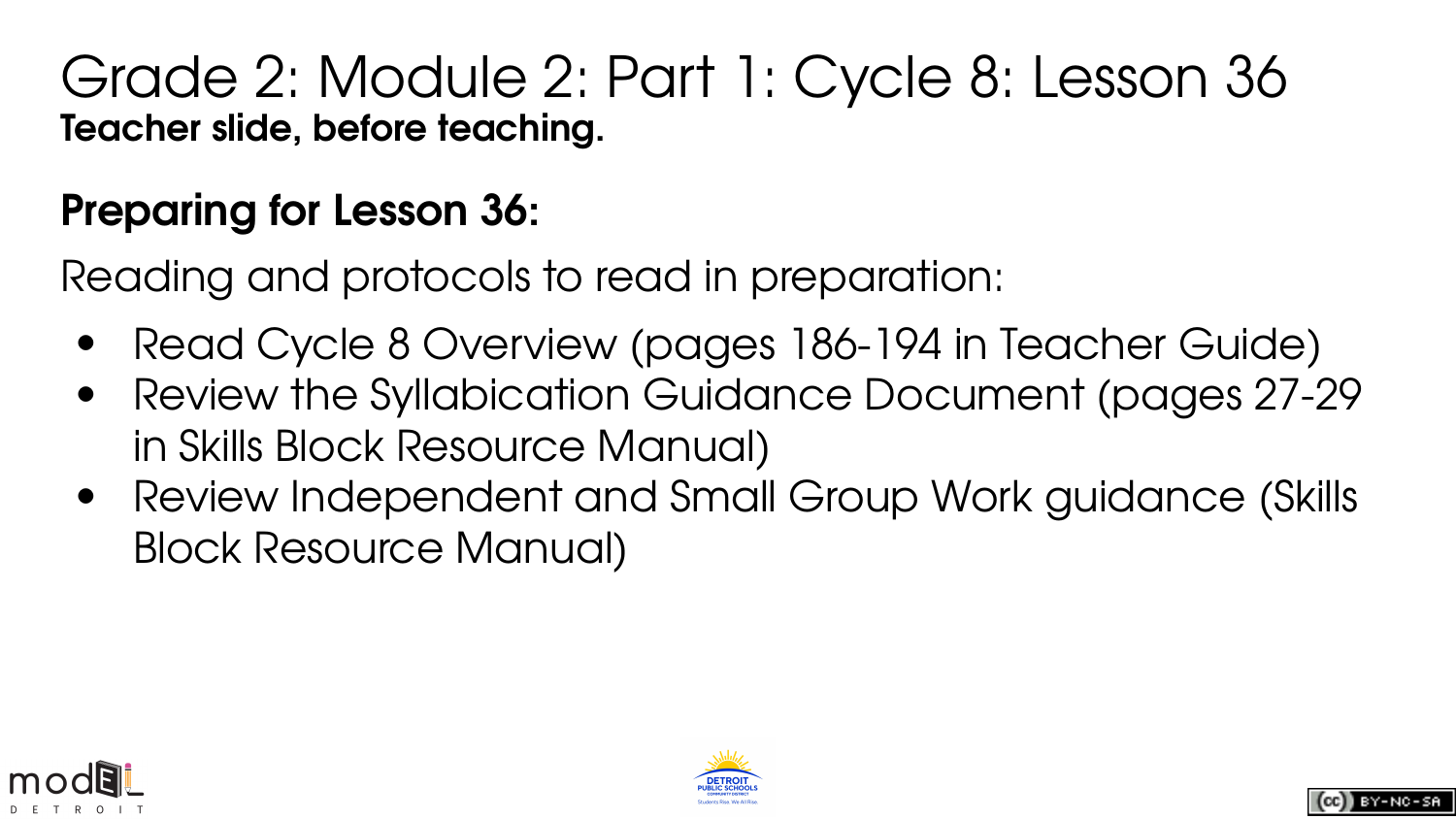

# Grade 2: Module 2: Part 1: Cycle 8: Lesson 36
Teacher slide, before teaching.
Preparing for Lesson 36:
Reading and protocols to read in preparation:
Read Cycle 8 Overview (pages 186-194 in Teacher Guide)
Review the Syllabication Guidance Document (pages 27-29 in Skills Block Resource Manual)
Review Independent and Small Group Work guidance (Skills Block Resource Manual)